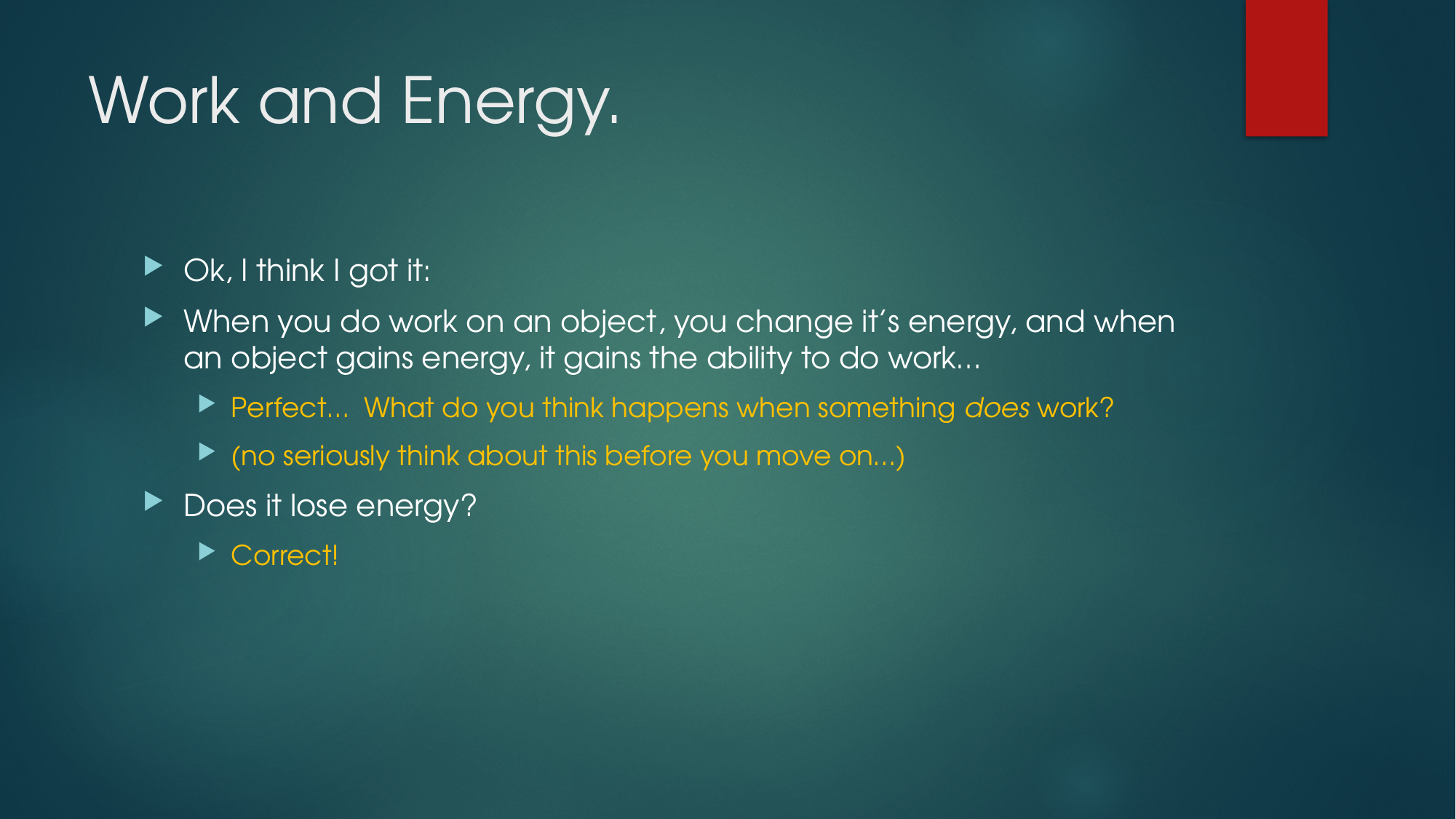

# Work and Energy.
Ok, I think I got it:
When you do work on an object, you change it’s energy, and when an object gains energy, it gains the ability to do work…
Perfect…  What do you think happens when something does work?
(no seriously think about this before you move on…)
Does it lose energy?
Correct!